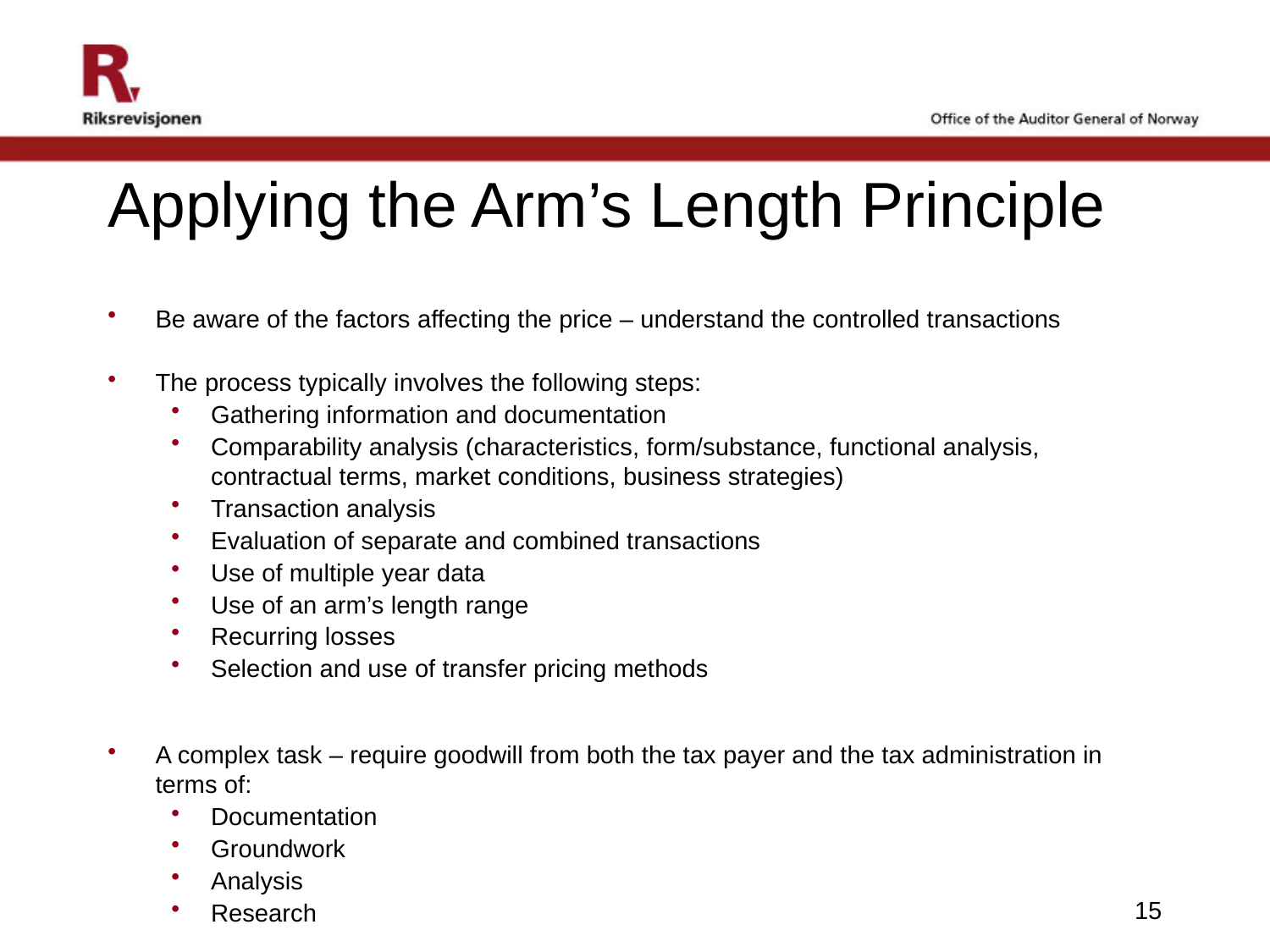

# Applying the Arm’s Length Principle
Be aware of the factors affecting the price – understand the controlled transactions

The process typically involves the following steps:
Gathering information and documentation
Comparability analysis (characteristics, form/substance, functional analysis, contractual terms, market conditions, business strategies)
Transaction analysis
Evaluation of separate and combined transactions
Use of multiple year data
Use of an arm’s length range
Recurring losses
Selection and use of transfer pricing methods

A complex task – require goodwill from both the tax payer and the tax administration in terms of:
Documentation
Groundwork
Analysis
Research

15